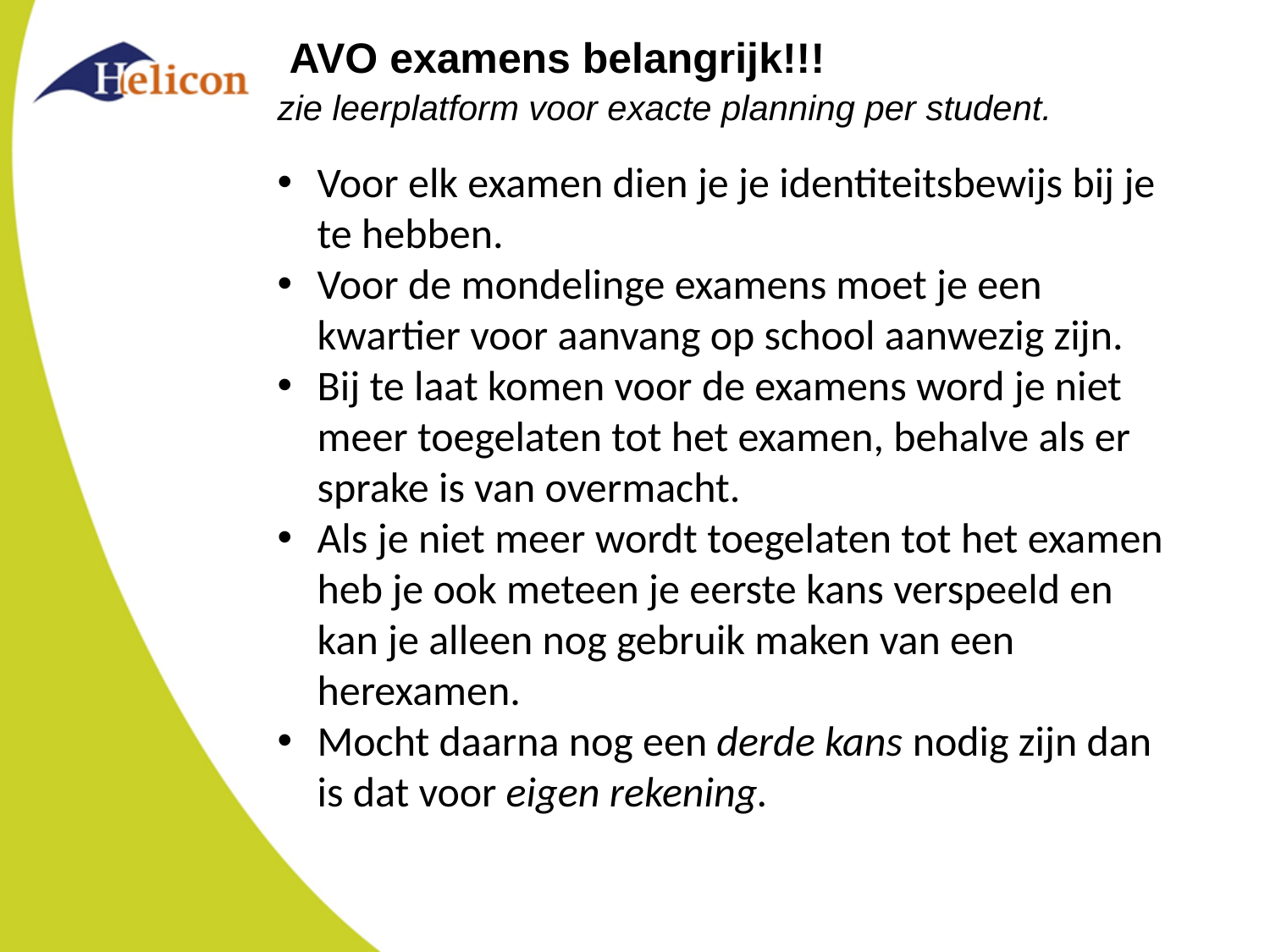

AVO examens belangrijk!!!
zie leerplatform voor exacte planning per student.

Voor elk examen dien je je identiteitsbewijs bij je te hebben.
Voor de mondelinge examens moet je een kwartier voor aanvang op school aanwezig zijn.
Bij te laat komen voor de examens word je niet meer toegelaten tot het examen, behalve als er sprake is van overmacht.
Als je niet meer wordt toegelaten tot het examen heb je ook meteen je eerste kans verspeeld en kan je alleen nog gebruik maken van een herexamen.
Mocht daarna nog een derde kans nodig zijn dan is dat voor eigen rekening.